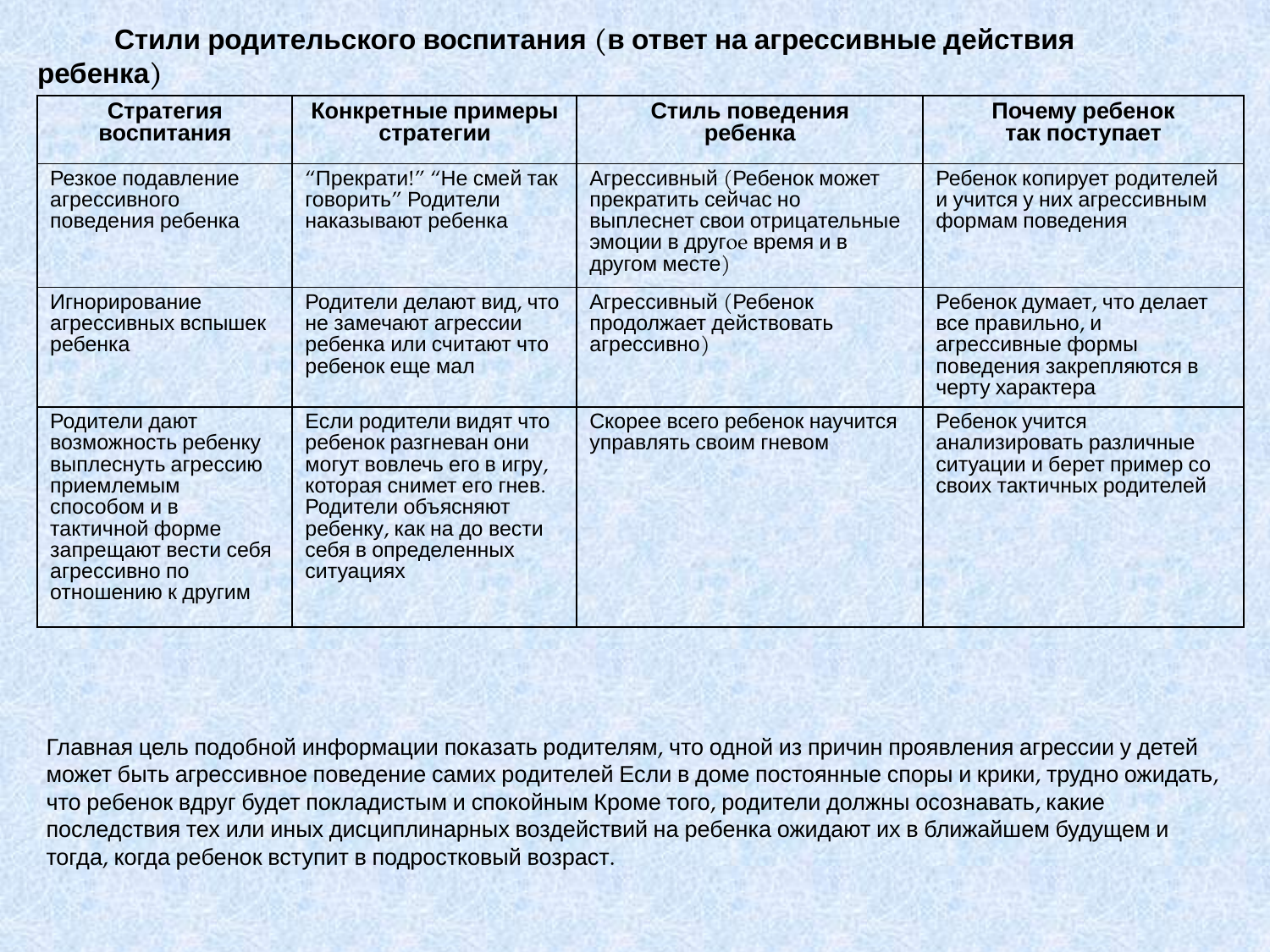

Стили родительского воспитания (в ответ на агрессивные действия ребенка)
| Стратегия воспитания | Конкретные примеры стратегии | Стиль поведения ребенка | Почему ребенок так поступает |
| --- | --- | --- | --- |
| Резкое подавление агрессивного поведения ребенка | “Прекрати!” “Не смей так говорить” Родители наказывают ребенка | Агрессивный (Ребенок может прекратить сейчас но выплеснет свои отрицательные эмоции в другoe время и в другом месте) | Ребенок копирует родителей и учится у них агрессивным формам поведения |
| Игнорирование агрессивных вспышек ребенка | Родители делают вид, что не замечают агрессии ребенка или считают что ребенок еще мал | Агрессивный (Ребенок продолжает действовать агрессивно) | Ребенок думает, что делает все правильно, и агрессивные формы поведения закрепляются в черту характера |
| Родители дают возможность ребенку выплеснуть агрессию приемлемым способом и в тактичной форме запрещают вести себя агрессивно по отношению к другим | Если родители видят что ребенок разгневан они могут вовлечь его в игру, которая снимет его гнев. Родители объясняют ребенку, как на до вести себя в определенных ситуациях | Скорее всего ребенок научится управлять своим гневом | Ребенок учится анализировать различные ситуации и берет пример со своих тактичных родителей |
Главная цель подобной информации показать родителям, что одной из причин проявления агрессии у детей может быть агрессивное поведение самих родителей Если в доме постоянные споры и крики, трудно ожидать, что ребенок вдруг будет покладистым и спокойным Кроме того, родители должны осознавать, какие последствия тех или иных дисциплинарных воздействий на ребенка ожидают их в ближайшем будущем и тогда, когда ребенок вступит в подростковый возраст.